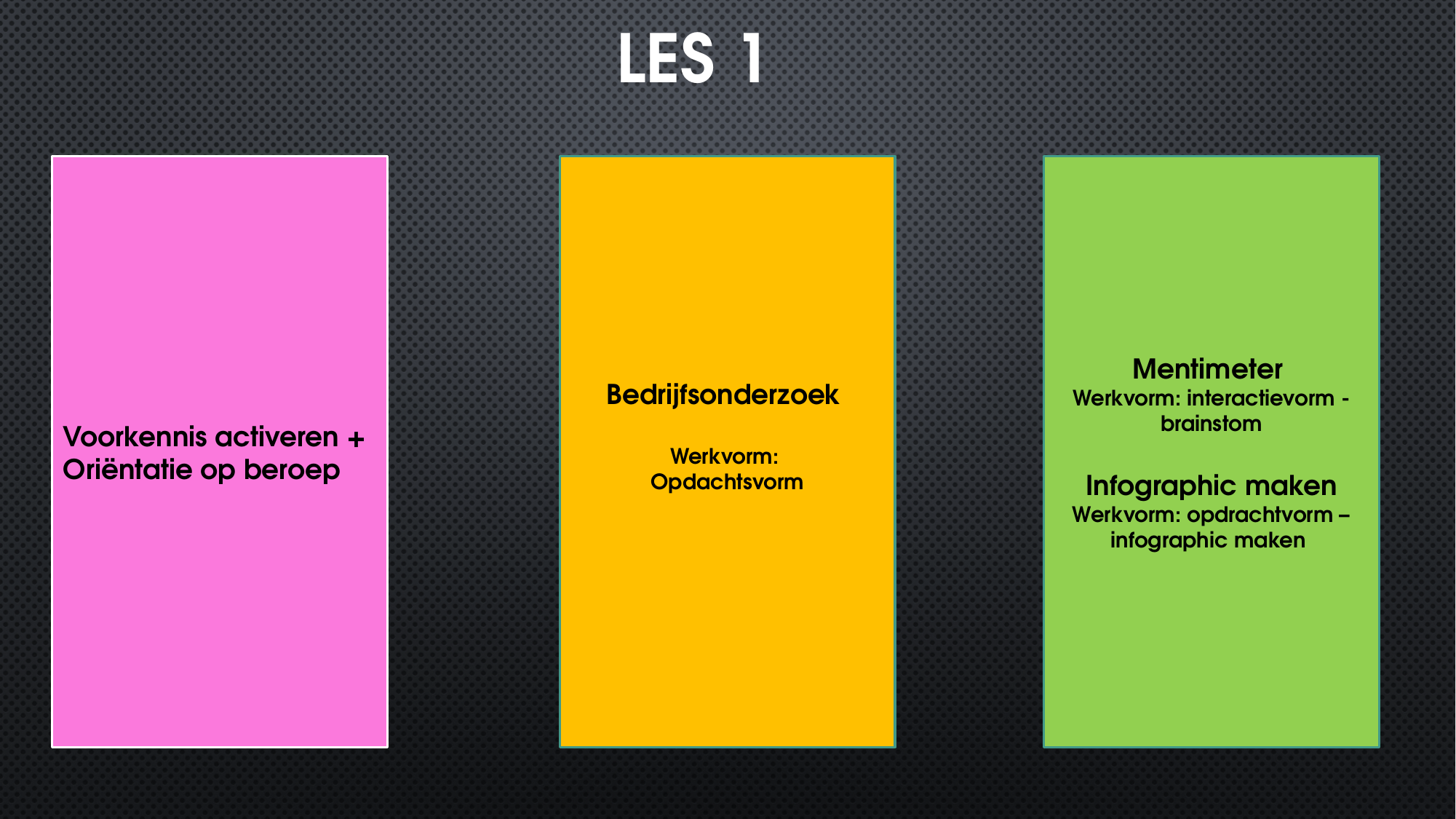

# Les 1
Voorkennis activeren +
Oriëntatie op beroep
Bedrijfsonderzoek

Werkvorm:
Opdachtsvorm

Mentimeter
Werkvorm: interactievorm - brainstom

 Infographic maken
Werkvorm: opdrachtvorm – infographic maken